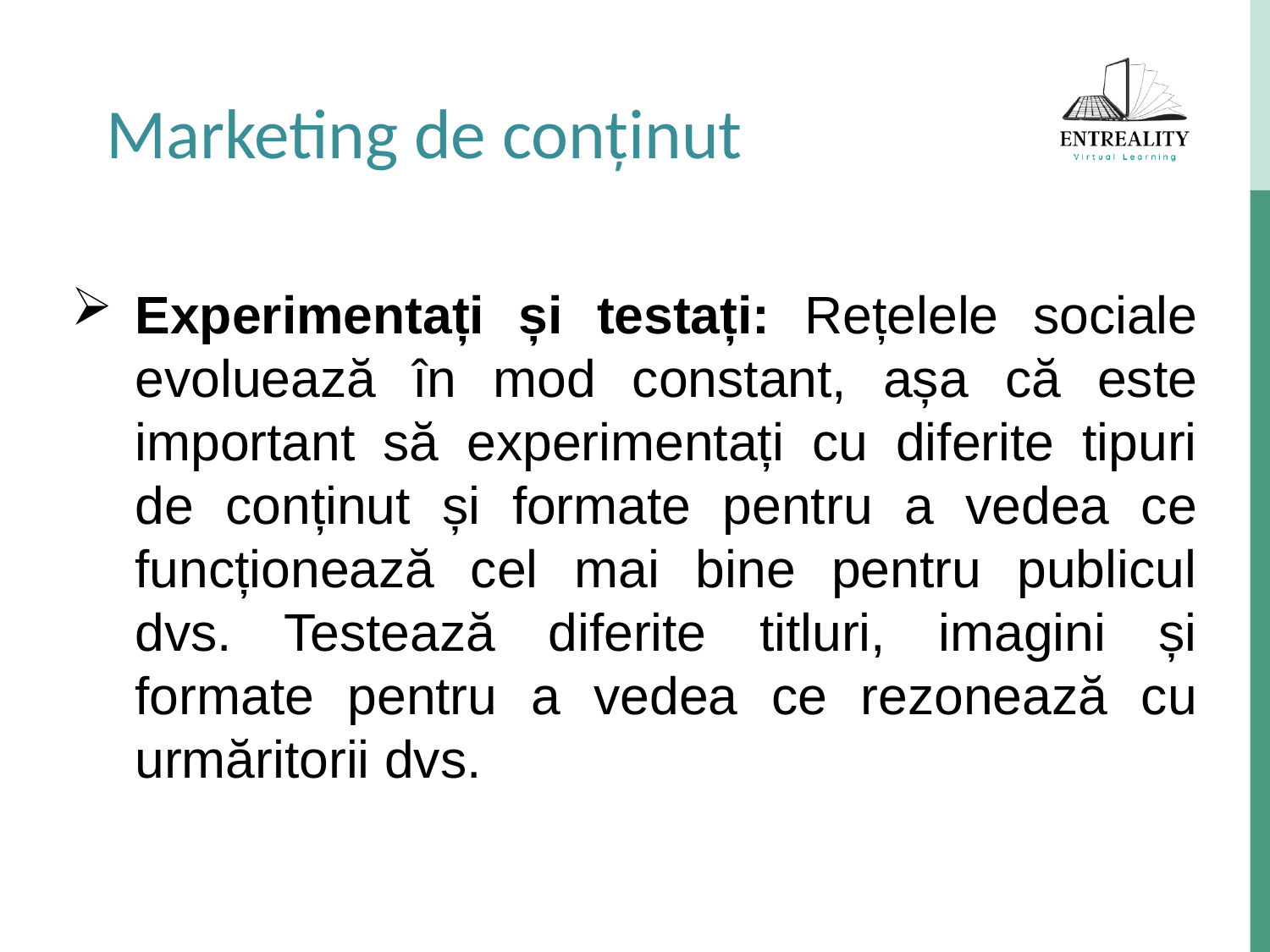

Marketing de conținut

Experimentați și testați: Rețelele sociale evoluează în mod constant, așa că este important să experimentați cu diferite tipuri de conținut și formate pentru a vedea ce funcționează cel mai bine pentru publicul dvs. Testează diferite titluri, imagini și formate pentru a vedea ce rezonează cu urmăritorii dvs.